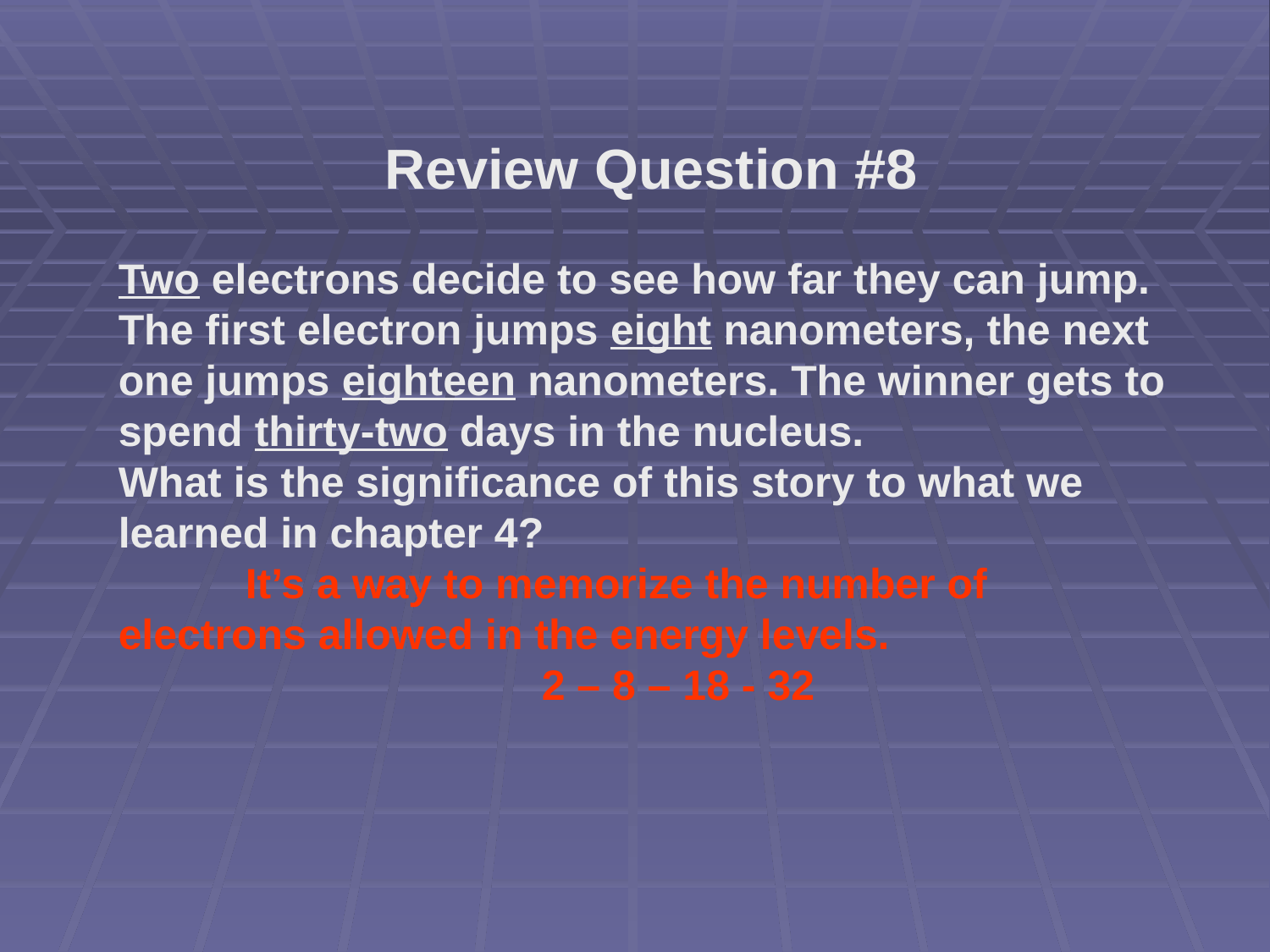

Review Question #8

Two electrons decide to see how far they can jump. The first electron jumps eight nanometers, the next one jumps eighteen nanometers. The winner gets to spend thirty-two days in the nucleus.
What is the significance of this story to what we learned in chapter 4?
	It’s a way to memorize the number of electrons allowed in the energy levels.
	                         2 – 8 – 18 - 32